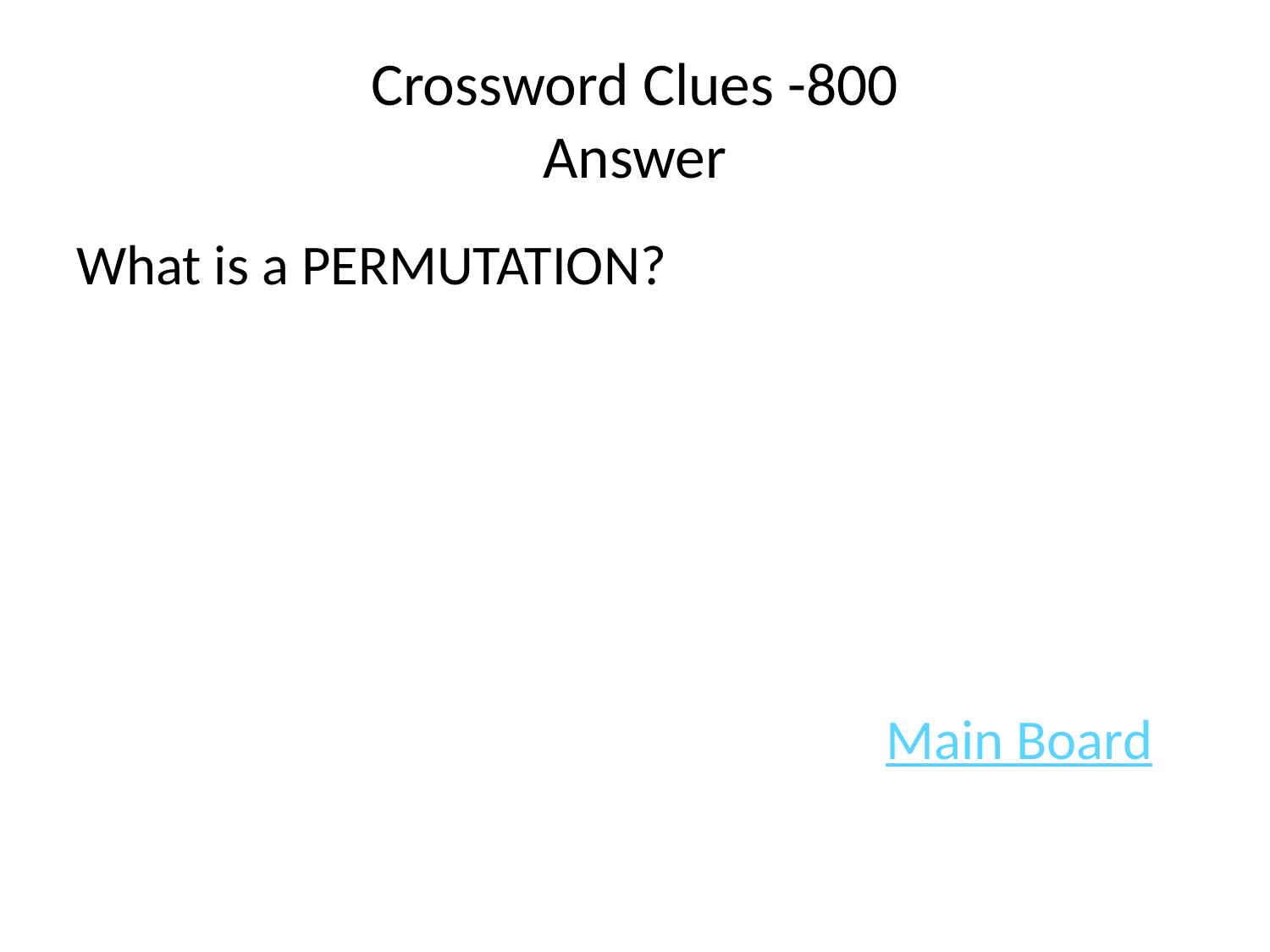

# Crossword Clues -800 Answer
What is a PERMUTATION?

							Main Board